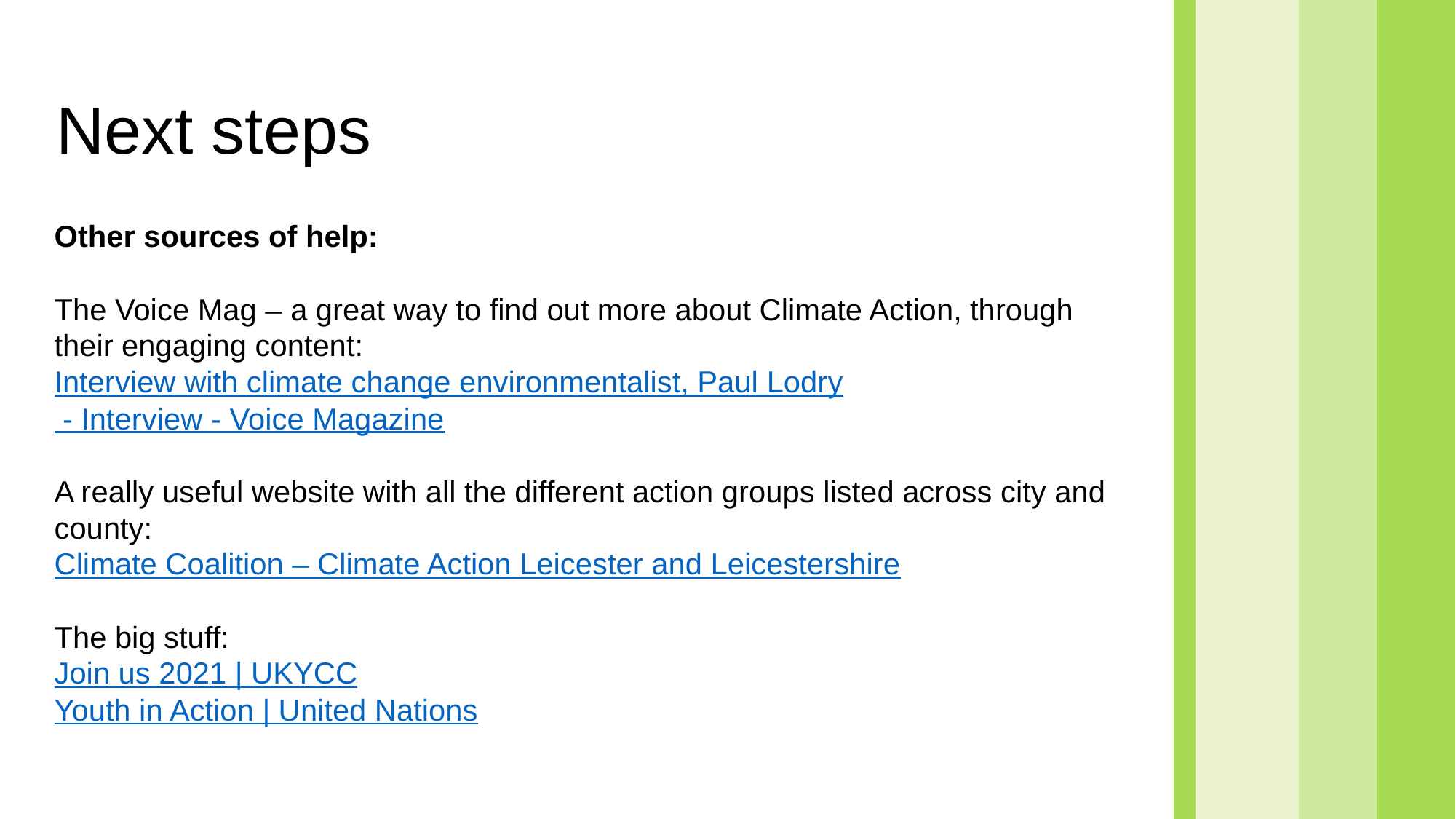

# Next steps
Other sources of help:

The Voice Mag – a great way to find out more about Climate Action, through their engaging content:
Interview with climate change environmentalist, Paul Lodry - Interview - Voice Magazine

A really useful website with all the different action groups listed across city and county:
Climate Coalition – Climate Action Leicester and Leicestershire

The big stuff:
Join us 2021 | UKYCC
Youth in Action | United Nations